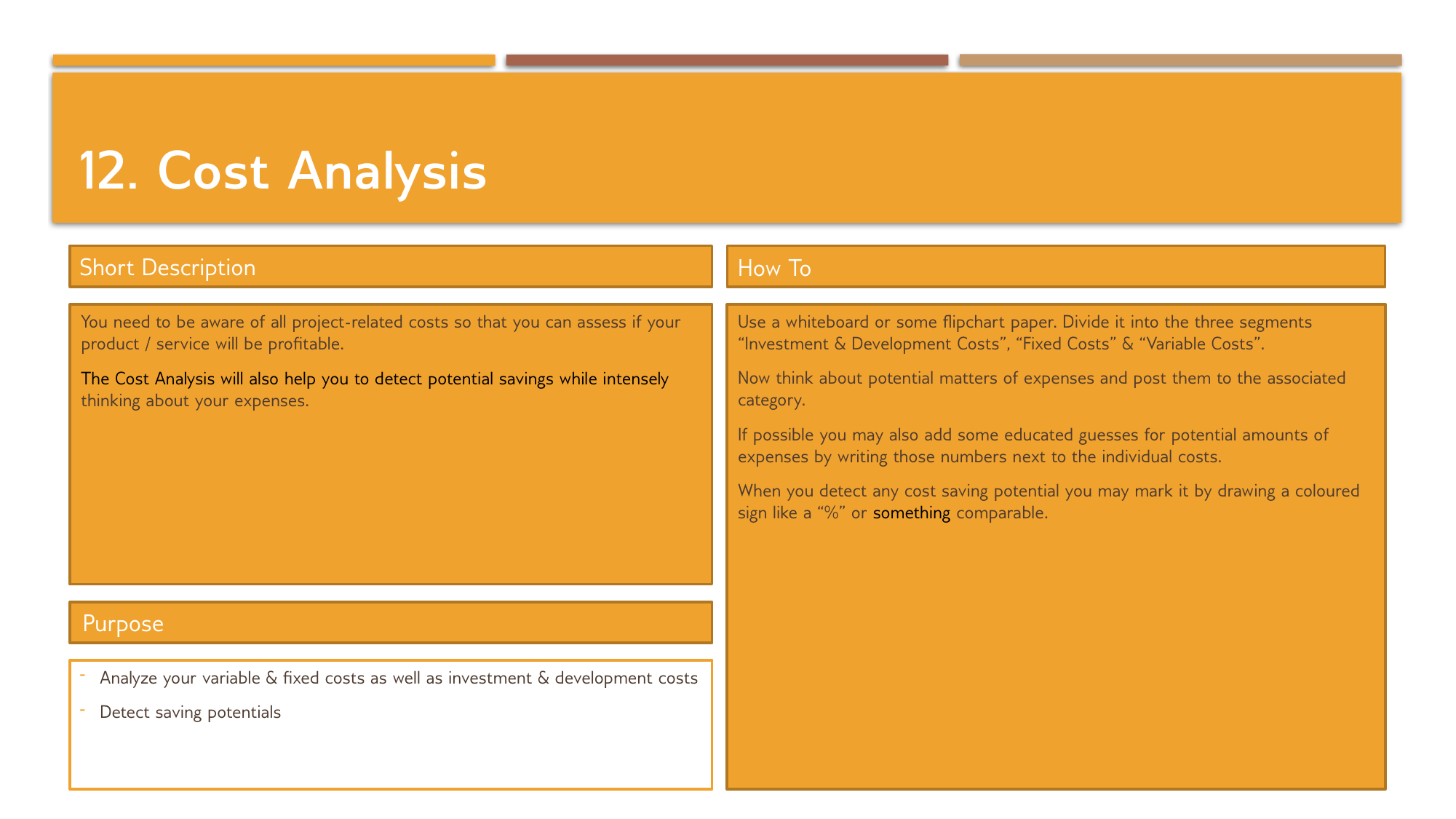

# 12. Cost Analysis
Short Description
How To
Use a whiteboard or some flipchart paper. Divide it into the three segments “Investment & Development Costs”, “Fixed Costs” & “Variable Costs”.
Now think about potential matters of expenses and post them to the associated category.
If possible you may also add some educated guesses for potential amounts of expenses by writing those numbers next to the individual costs.
When you detect any cost saving potential you may mark it by drawing a coloured sign like a “%” or something comparable.
You need to be aware of all project-related costs so that you can assess if your product / service will be profitable.
The Cost Analysis will also help you to detect potential savings while intensely thinking about your expenses.
Purpose
Analyze your variable & fixed costs as well as investment & development costs
Detect saving potentials